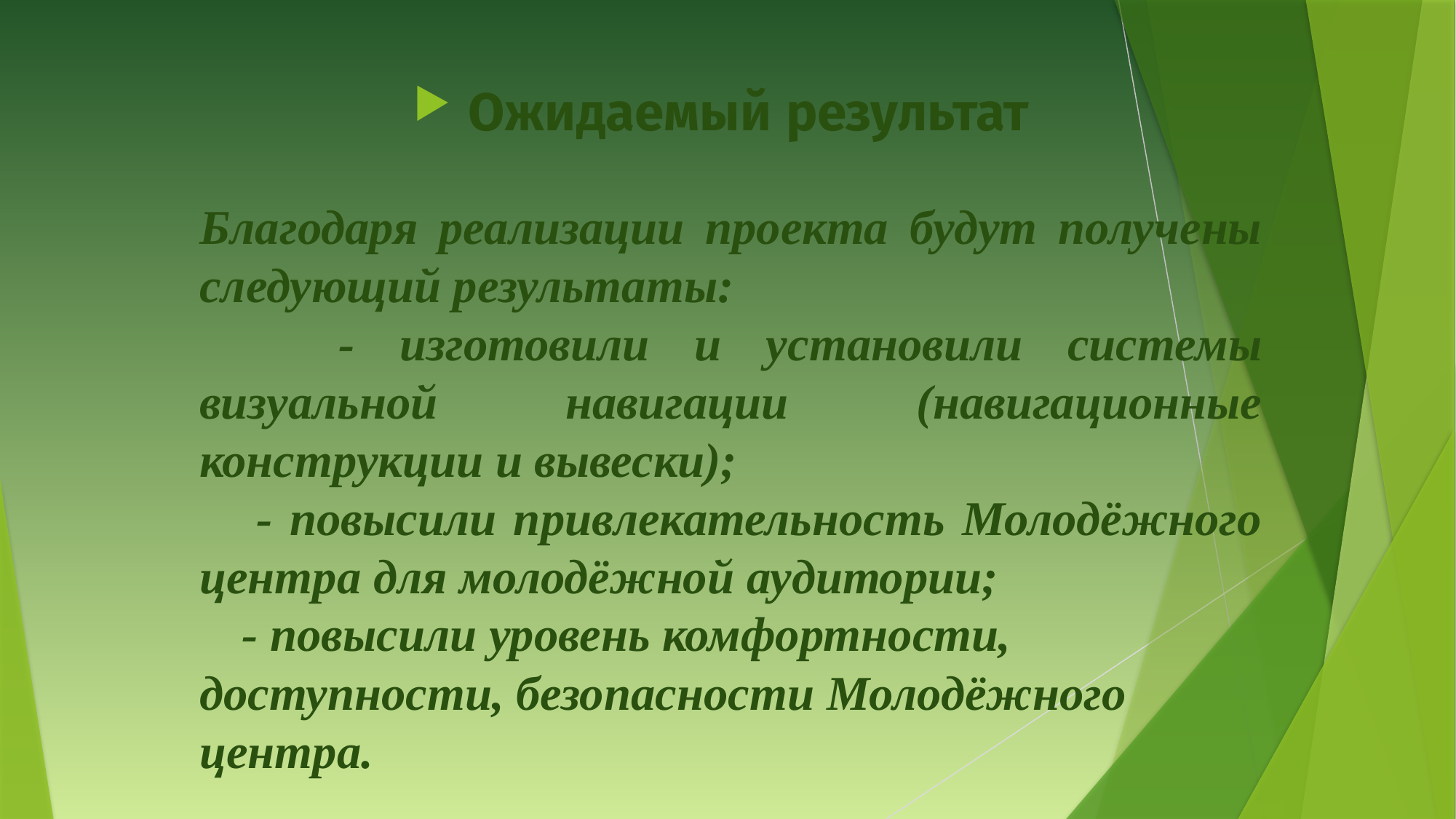

Ожидаемый результат

Благодаря реализации проекта будут получены следующий результаты:
   - изготовили и установили системы визуальной навигации (навигационные конструкции и вывески);
   - повысили привлекательность Молодёжного центра для молодёжной аудитории;
   - повысили уровень комфортности, доступности, безопасности Молодёжного центра.